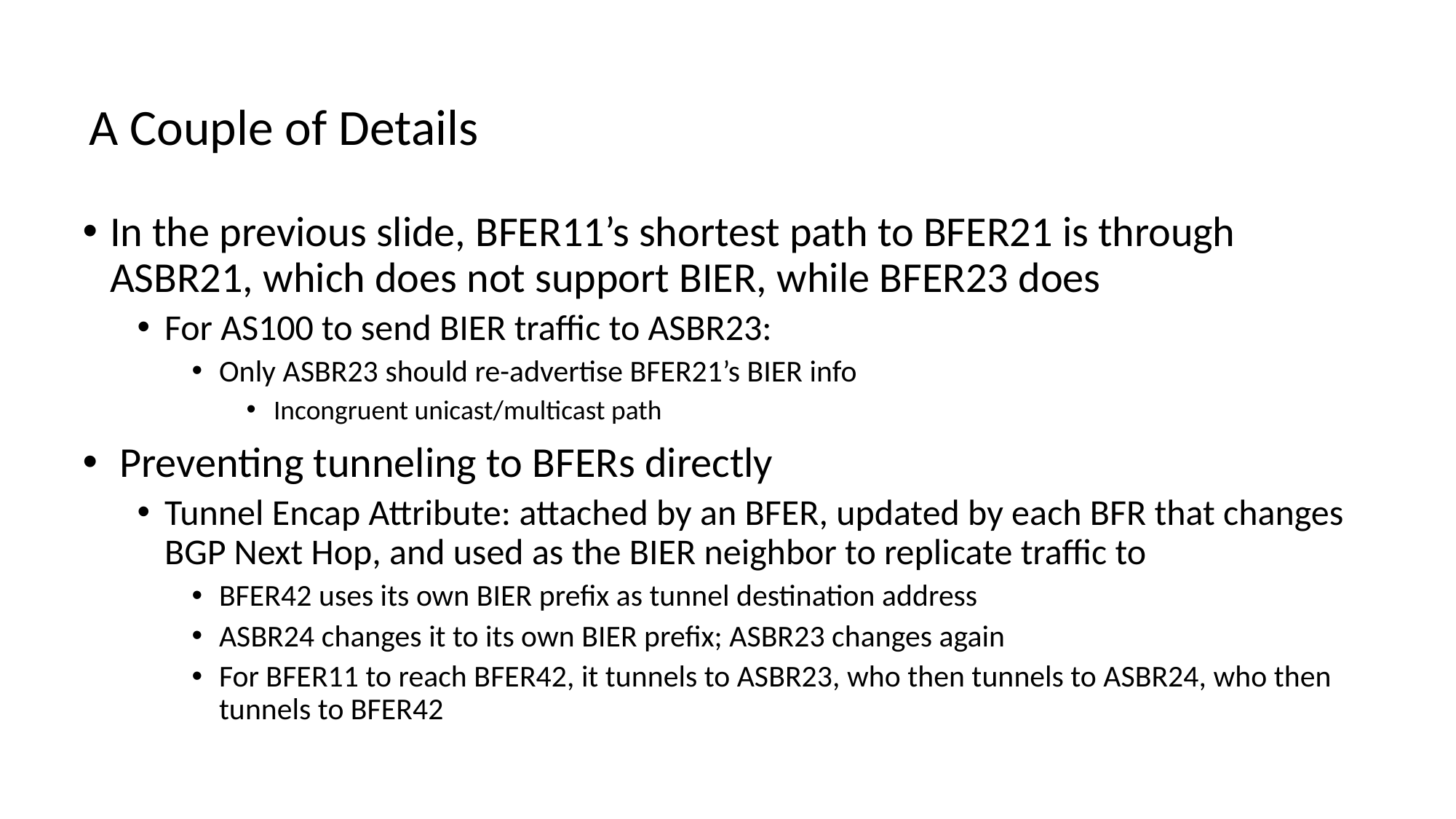

# A Couple of Details
In the previous slide, BFER11’s shortest path to BFER21 is through ASBR21, which does not support BIER, while BFER23 does
For AS100 to send BIER traffic to ASBR23:
Only ASBR23 should re-advertise BFER21’s BIER info
Incongruent unicast/multicast path
 Preventing tunneling to BFERs directly
Tunnel Encap Attribute: attached by an BFER, updated by each BFR that changes BGP Next Hop, and used as the BIER neighbor to replicate traffic to
BFER42 uses its own BIER prefix as tunnel destination address
ASBR24 changes it to its own BIER prefix; ASBR23 changes again
For BFER11 to reach BFER42, it tunnels to ASBR23, who then tunnels to ASBR24, who then tunnels to BFER42